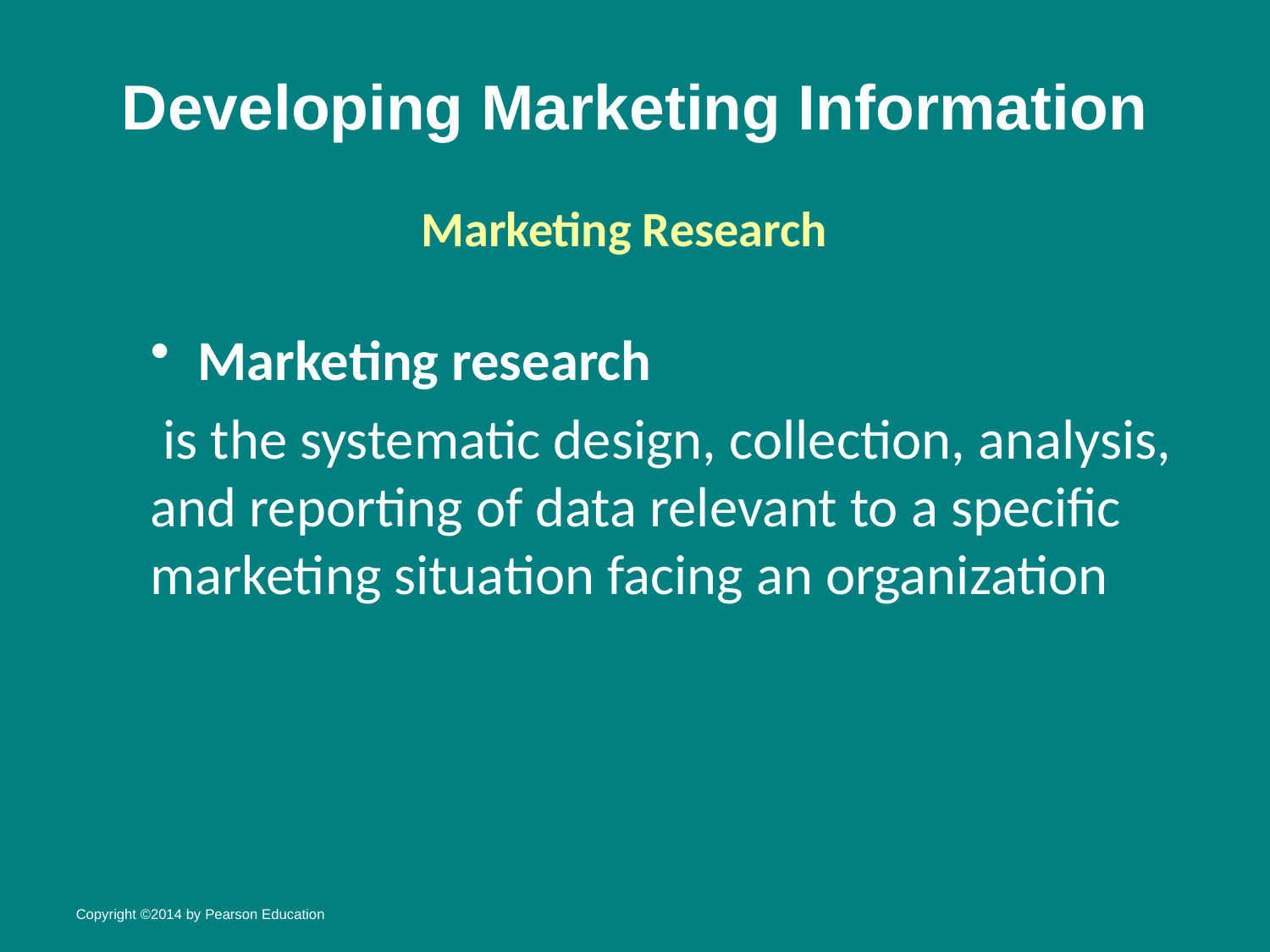

# Developing Marketing Information
Marketing Research

Marketing research
 is the systematic design, collection, analysis, and reporting of data relevant to a specific marketing situation facing an organization

Copyright ©2014 by Pearson Education